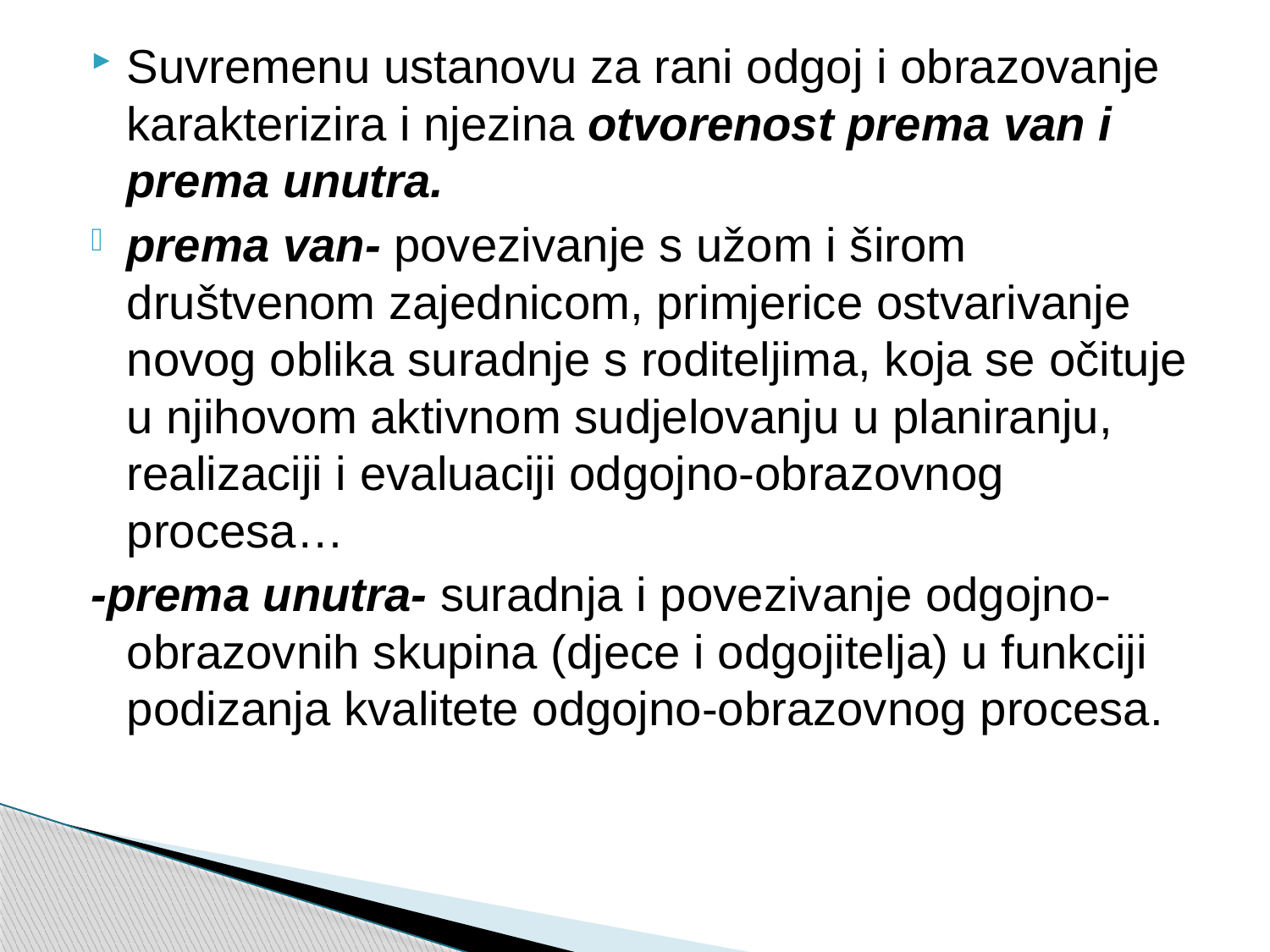

Suvremenu ustanovu za rani odgoj i obrazovanje karakterizira i njezina otvorenost prema van i prema unutra.
prema van- povezivanje s užom i širom društvenom zajednicom, primjerice ostvarivanje novog oblika suradnje s roditeljima, koja se očituje u njihovom aktivnom sudjelovanju u planiranju, realizaciji i evaluaciji odgojno-obrazovnog procesa…
-prema unutra- suradnja i povezivanje odgojno-obrazovnih skupina (djece i odgojitelja) u funkciji podizanja kvalitete odgojno-obrazovnog procesa.